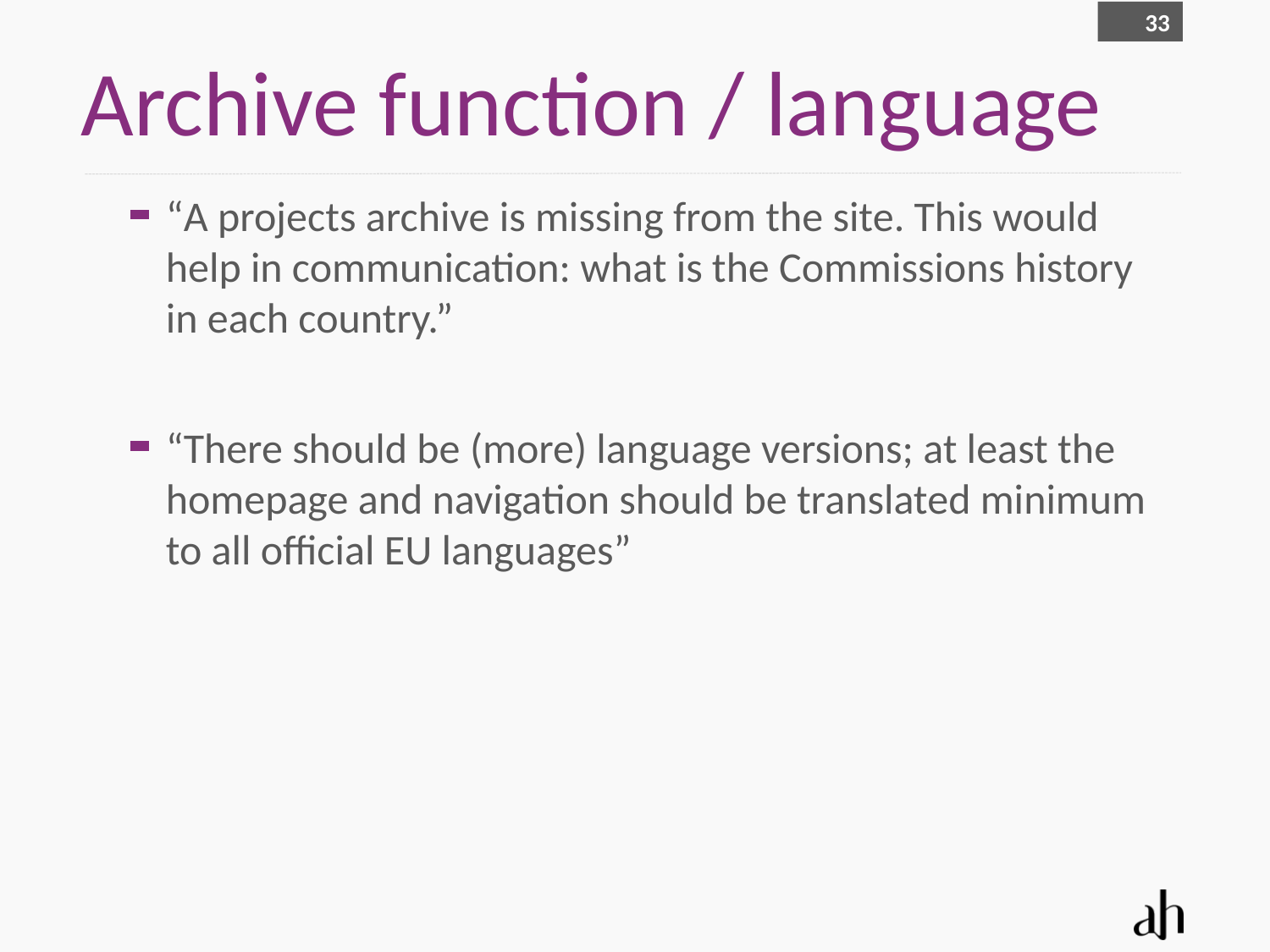

33
# Archive function / language

“A projects archive is missing from the site. This would help in communication: what is the Commissions history in each country.”

“There should be (more) language versions; at least the homepage and navigation should be translated minimum to all official EU languages”